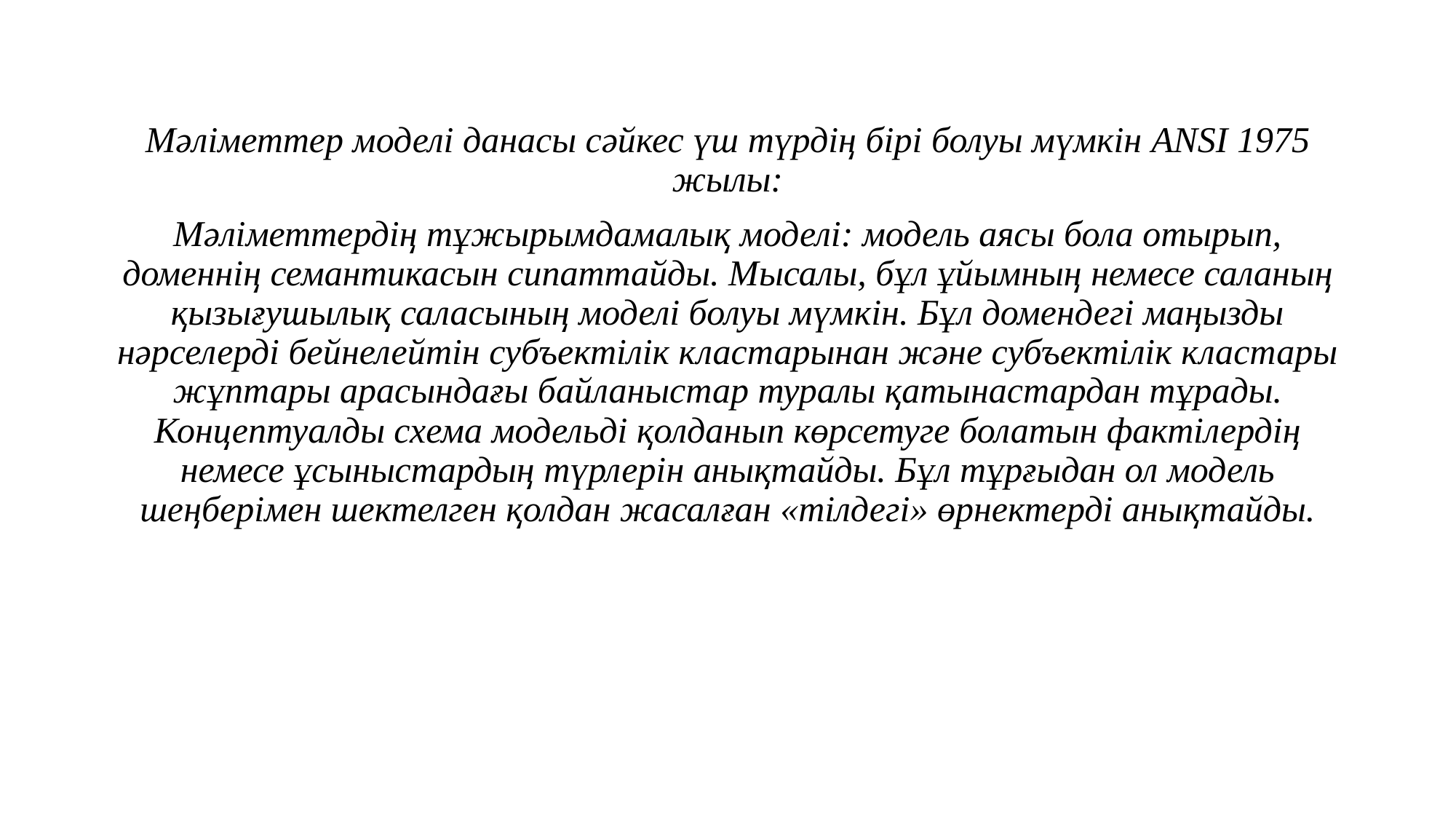

Мәліметтер моделі данасы сәйкес үш түрдің бірі болуы мүмкін ANSI 1975 жылы:
Мәліметтердің тұжырымдамалық моделі: модель аясы бола отырып, доменнің семантикасын сипаттайды. Мысалы, бұл ұйымның немесе саланың қызығушылық саласының моделі болуы мүмкін. Бұл домендегі маңызды нәрселерді бейнелейтін субъектілік кластарынан және субъектілік кластары жұптары арасындағы байланыстар туралы қатынастардан тұрады. Концептуалды схема модельді қолданып көрсетуге болатын фактілердің немесе ұсыныстардың түрлерін анықтайды. Бұл тұрғыдан ол модель шеңберімен шектелген қолдан жасалған «тілдегі» өрнектерді анықтайды.